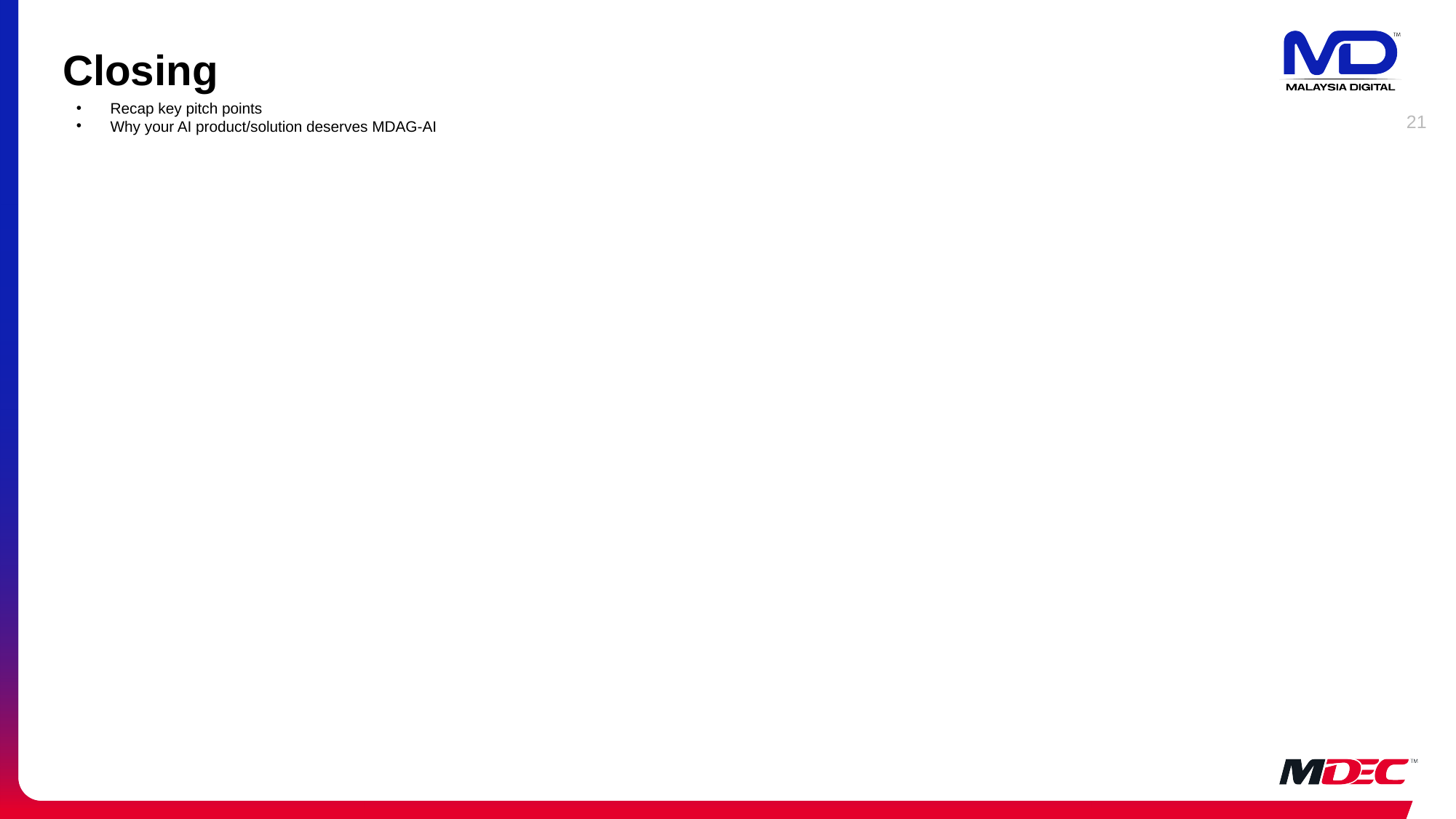

# Closing
Recap key pitch points
Why your AI product/solution deserves MDAG-AI
21